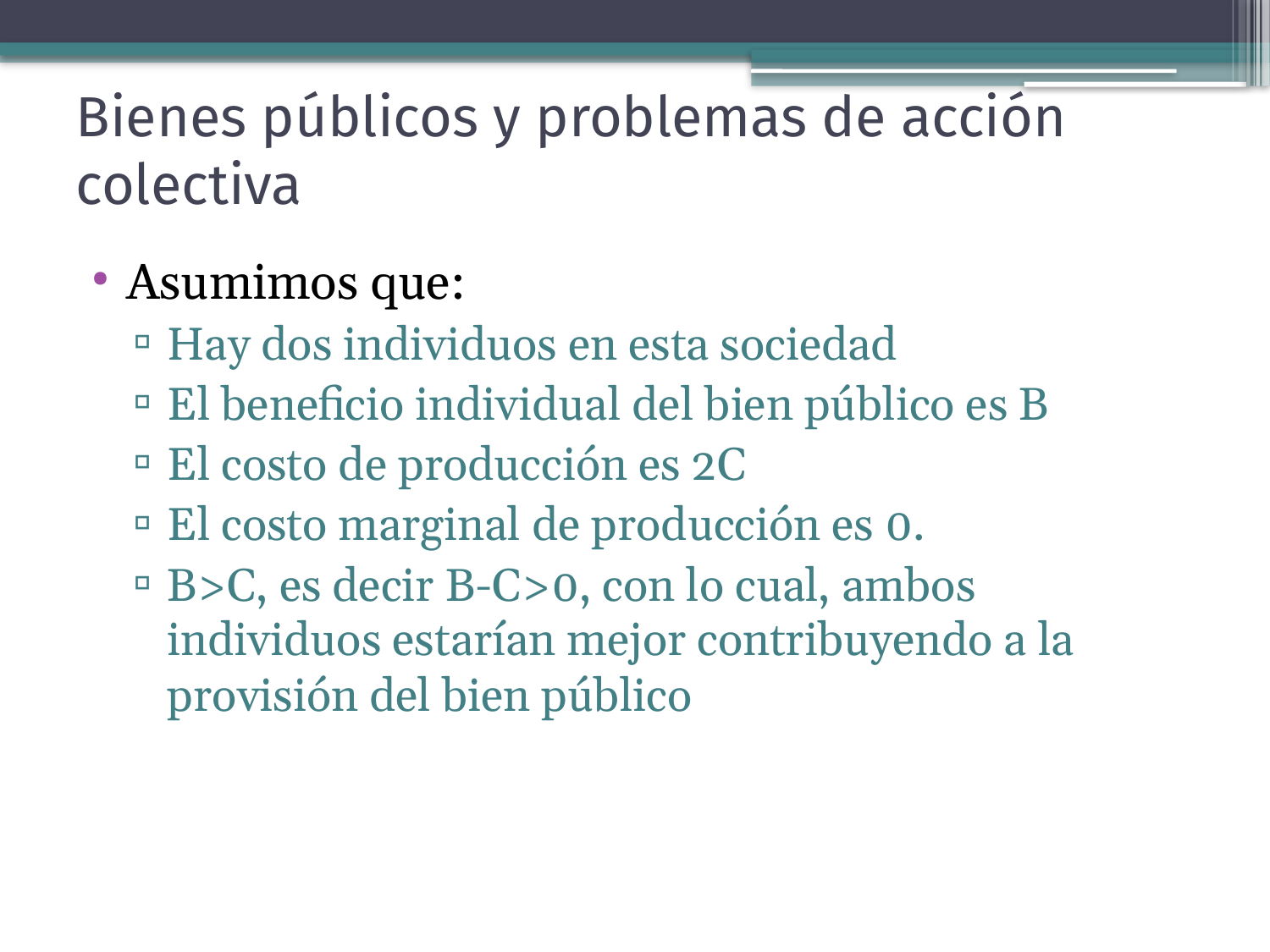

# Bienes públicos y problemas de acción colectiva
Asumimos que:
Hay dos individuos en esta sociedad
El beneficio individual del bien público es B
El costo de producción es 2C
El costo marginal de producción es 0.
B>C, es decir B-C>0, con lo cual, ambos individuos estarían mejor contribuyendo a la provisión del bien público